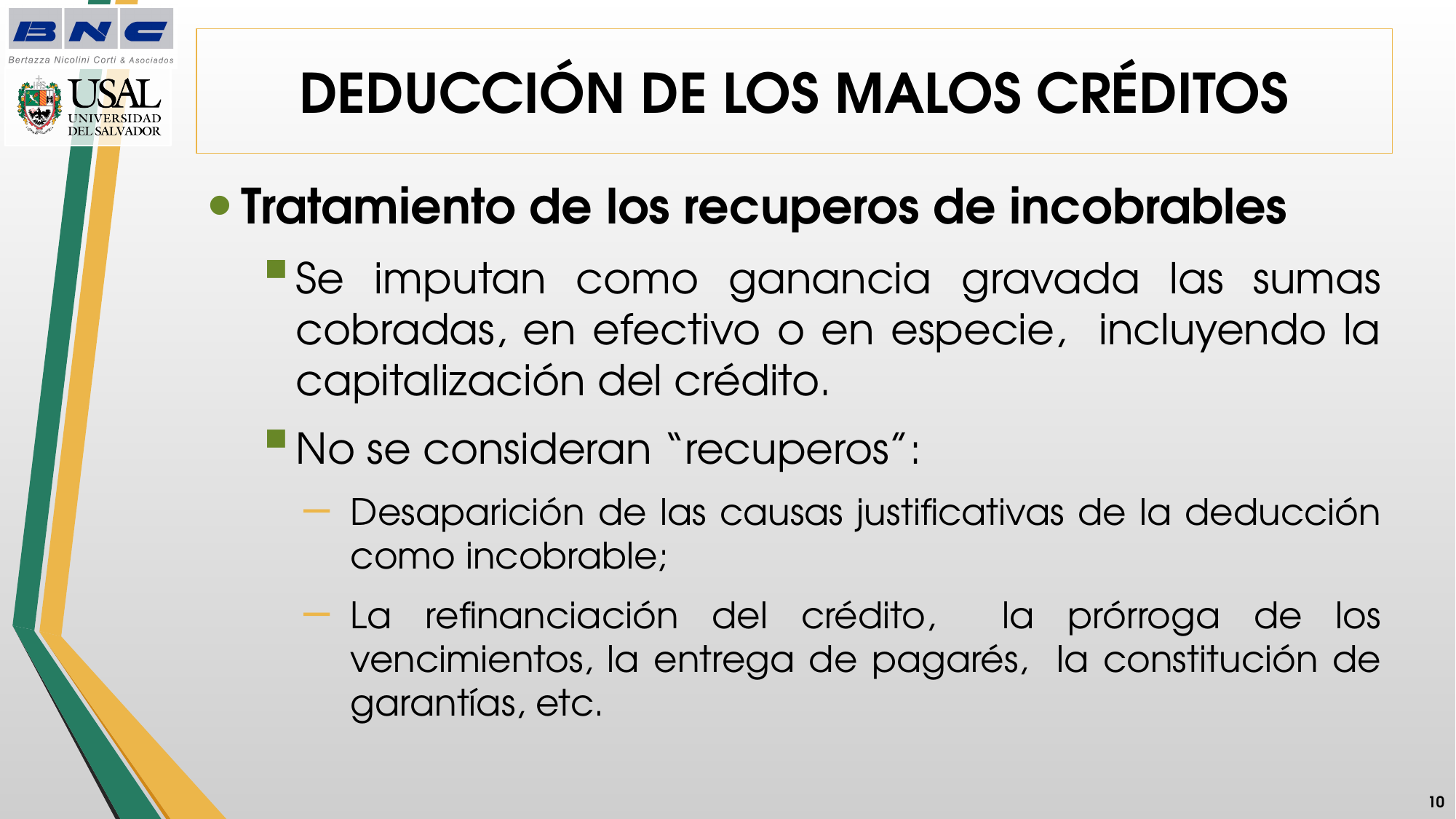

# DEDUCCIÓN DE LOS MALOS CRÉDITOS
Tratamiento de los recuperos de incobrables
Se imputan como ganancia gravada las sumas cobradas, en efectivo o en especie,  incluyendo la capitalización del crédito.
No se consideran “recuperos”:
Desaparición de las causas justificativas de la deducción como incobrable;
La refinanciación del crédito,  la prórroga de los vencimientos, la entrega de pagarés,  la constitución de garantías, etc.
10